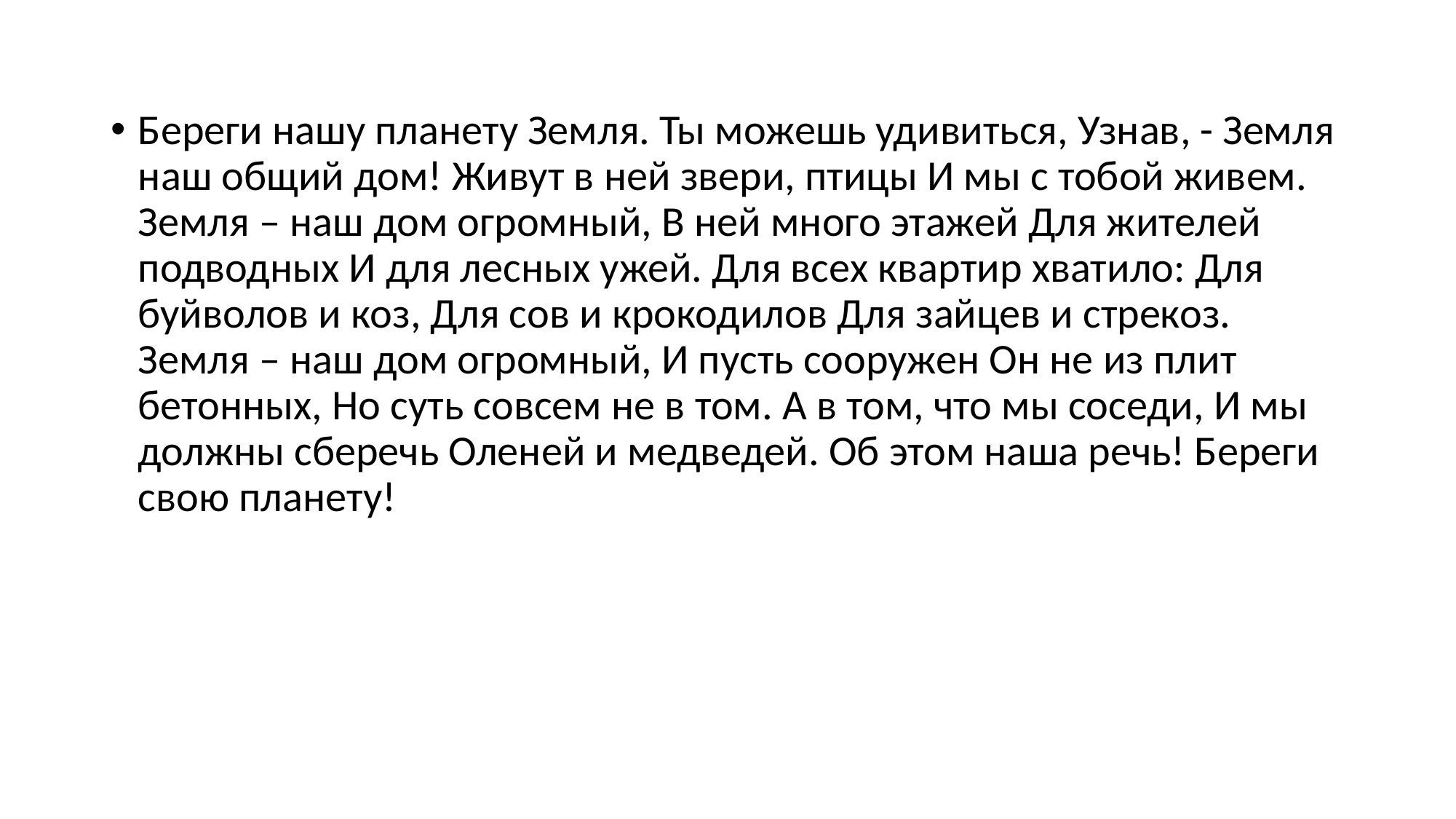

Береги нашу планету Земля. Ты можешь удивиться, Узнав, - Земля наш общий дом! Живут в ней звери, птицы И мы с тобой живем. Земля – наш дом огромный, В ней много этажей Для жителей подводных И для лесных ужей. Для всех квартир хватило: Для буйволов и коз, Для сов и крокодилов Для зайцев и стрекоз. Земля – наш дом огромный, И пусть сооружен Он не из плит бетонных, Но суть совсем не в том. А в том, что мы соседи, И мы должны сберечь Оленей и медведей. Об этом наша речь! Береги свою планету!